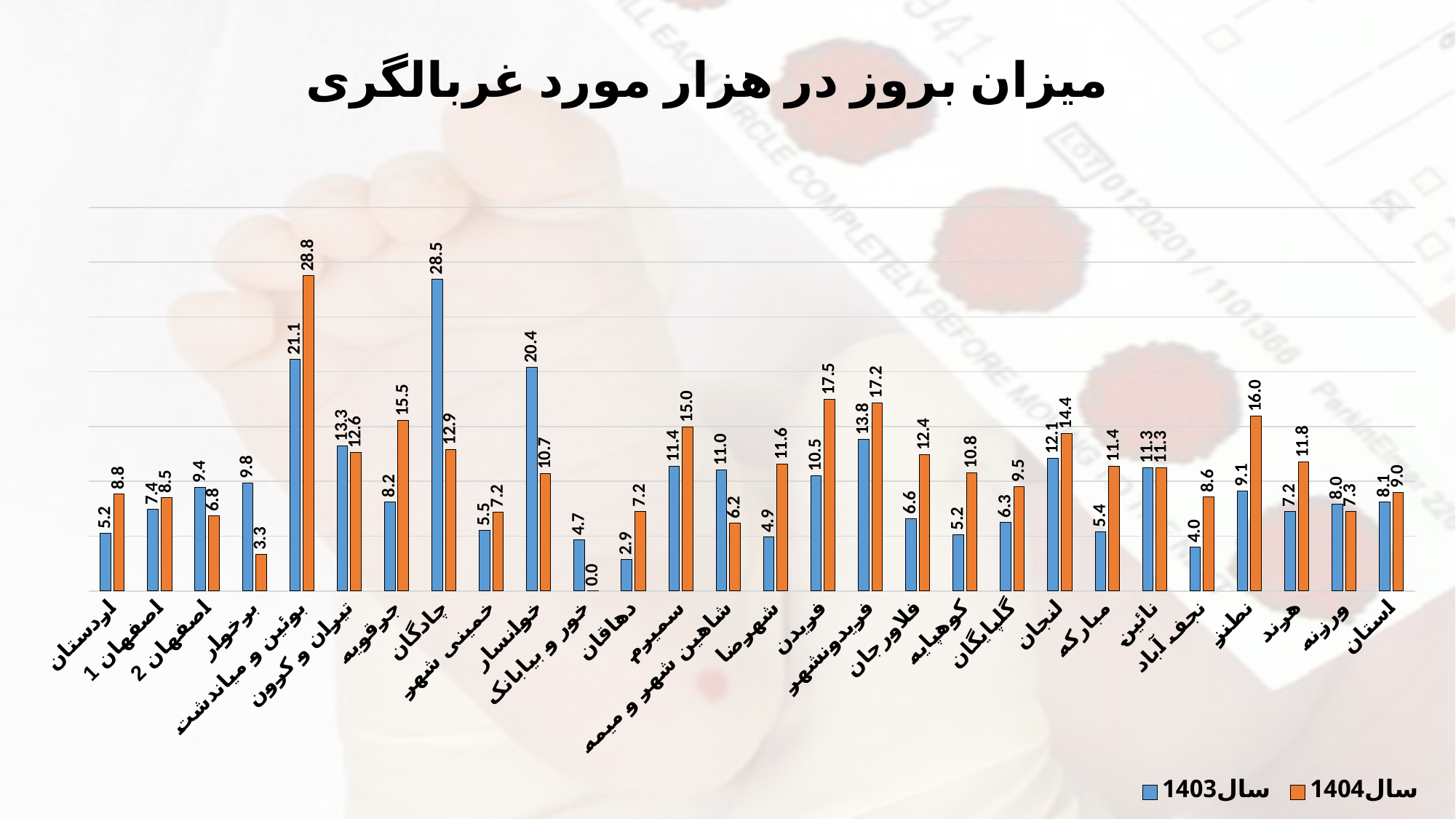

میزان بروز در هزار مورد غربالگری

### Chart

| Category | سال1403 | سال1404 |
|---|---|---|
| اردستان | 5.235602094240838 | 8.849557522123893 |
| اصفهان 1 | 7.441058980183285 | 8.503401360544219 |
| اصفهان 2 | 9.441670449387198 | 6.847305096351365 |
| برخوار | 9.832272990167727 | 3.3377837116154874 |
| بوئین و میاندشت | 21.12676056338028 | 28.77697841726619 |
| تیران و کرون | 13.262599469496022 | 12.622720897615707 |
| جرقویه | 8.152173913043478 | 15.544041450777202 |
| چادگان | 28.469750889679712 | 12.903225806451612 |
| خمینی شهر | 5.531807895398542 | 7.212205270457697 |
| خوانسار | 20.408163265306122 | 10.695187165775401 |
| خور و بیابانک | 4.651162790697675 | 0.0 |
| دهاقان | 2.8735632183908044 | 7.246376811594203 |
| سمیرم | 11.363636363636363 | 14.962593516209475 |
| شاهین شهر و میمه | 11.019283746556475 | 6.169665809768638 |
| شهرضا | 4.917025199754148 | 11.572498298162015 |
| فریدن | 10.54481546572935 | 17.46724890829694 |
| فریدونشهر | 13.812154696132596 | 17.182130584192443 |
| فلاورجان | 6.608695652173913 | 12.417539774932091 |
| کوهپایه | 5.154639175257732 | 10.81081081081081 |
| گلپایگان | 6.273525721455458 | 9.523809523809526 |
| لنجان | 12.096774193548386 | 14.373716632443532 |
| مبارکه | 5.405405405405405 | 11.406844106463879 |
| نائین | 11.267605633802818 | 11.267605633802818 |
| نجف آباد | 3.993610223642172 | 8.578781812982557 |
| نطنز | 9.111617312072893 | 15.957446808510637 |
| هرند | 7.246376811594203 | 11.76470588235294 |
| ورزنه | 7.957559681697613 | 7.2727272727272725 |
| استان | 8.132333445457963 | 8.992805755395683 |